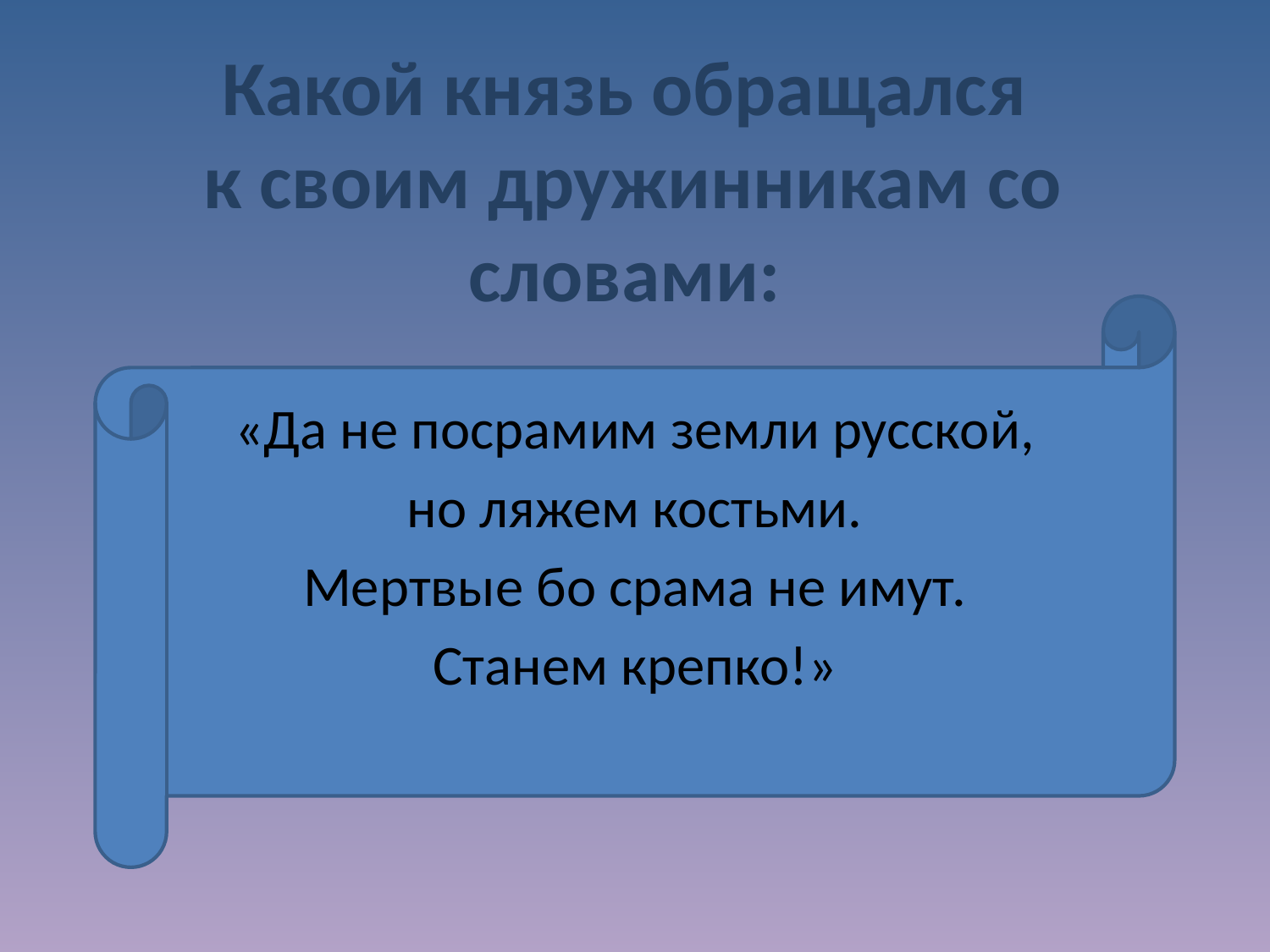

Какой князь обращался
 к своим дружинникам со словами:

#

«Да не посрамим земли русской,
но ляжем костьми.
Мертвые бо срама не имут.
Станем крепко!»